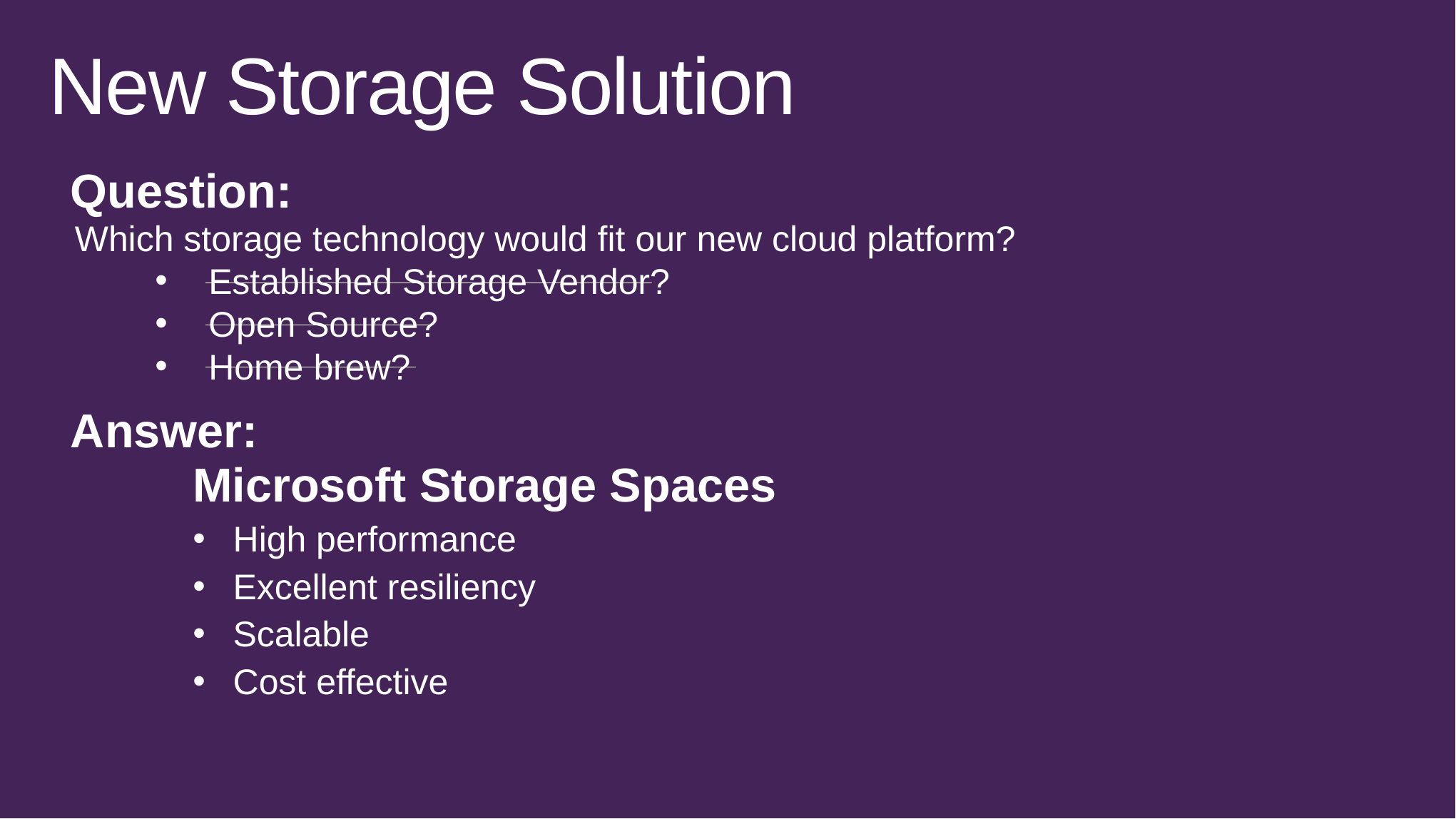

# New Storage Solution
Question:

Answer:

Which storage technology would fit our new cloud platform?
Established Storage Vendor?
Open Source?
Home brew?
Microsoft Storage Spaces
High performance
Excellent resiliency
Scalable
Cost effective